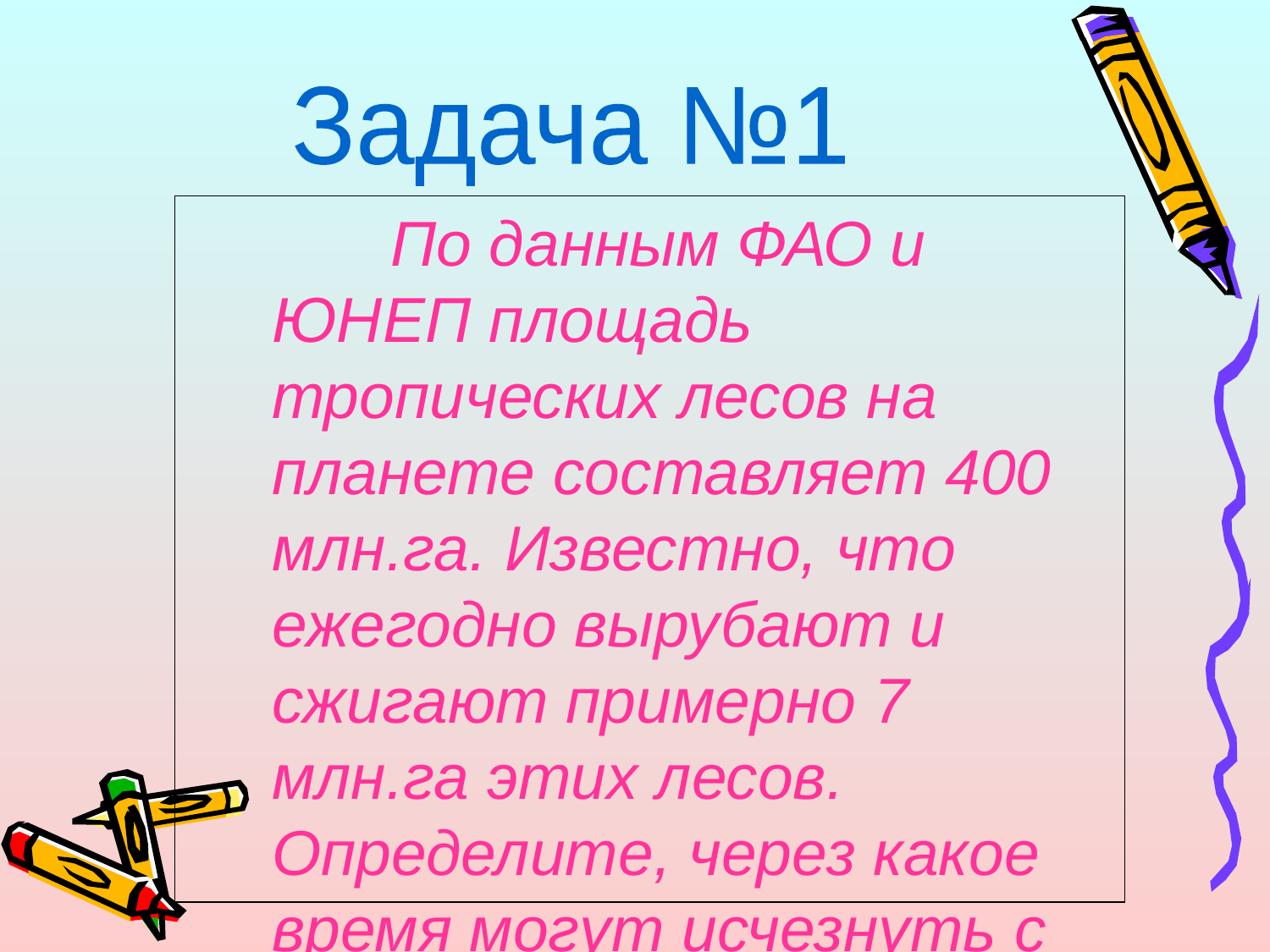

Задача №1
                        По данным ФАО и ЮНЕП площадь тропических лесов на планете составляет 400 млн.га. Известно, что ежегодно вырубают и сжигают примерно 7 млн.га этих лесов. Определите, через какое время могут исчезнуть с лица земли тропические леса при таких условиях?